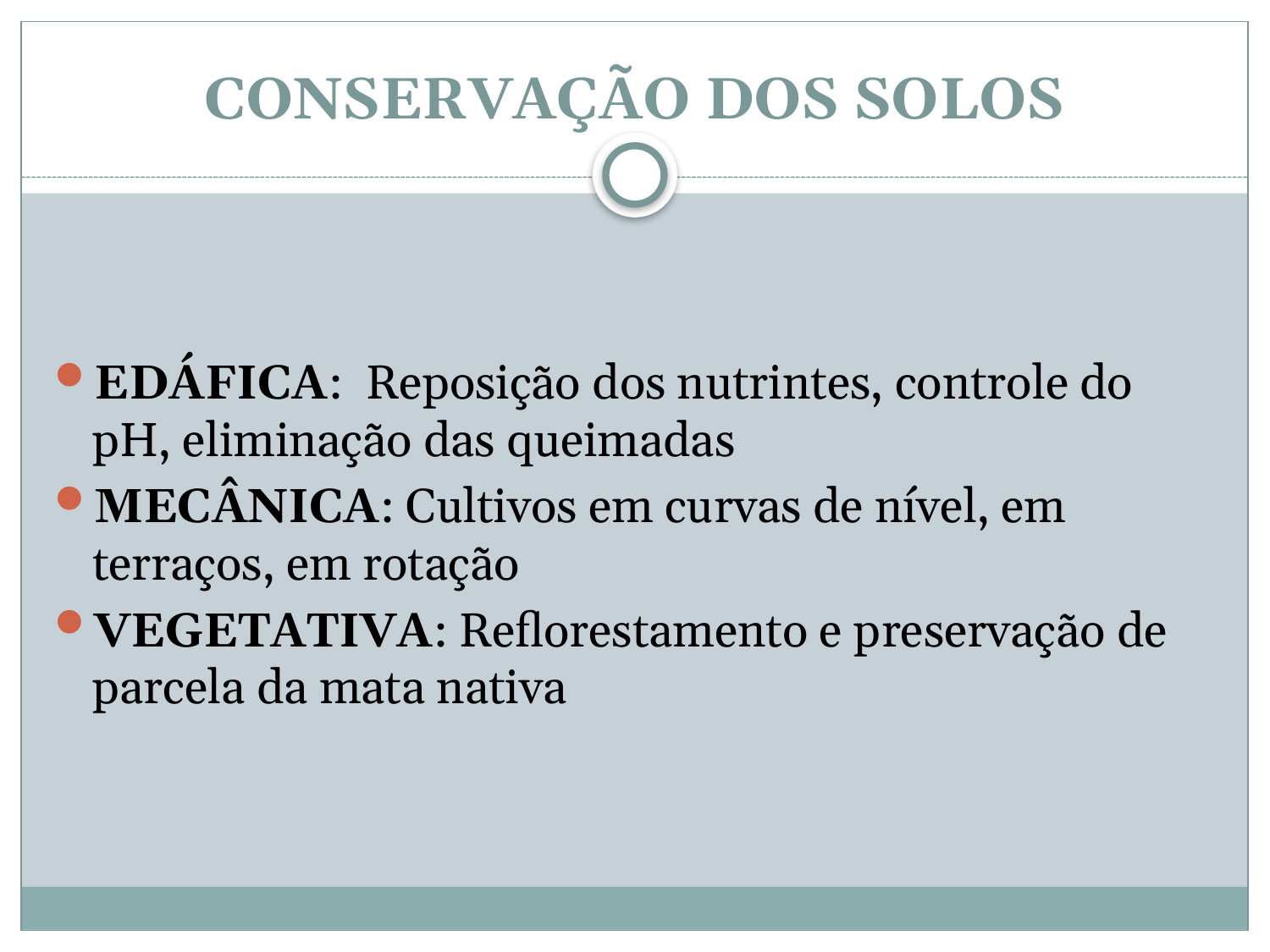

# CONSERVAÇÃO DOS SOLOS

EDÁFICA:  Reposição dos nutrintes, controle do pH, eliminação das queimadas
MECÂNICA: Cultivos em curvas de nível, em terraços, em rotação
VEGETATIVA: Reflorestamento e preservação de parcela da mata nativa